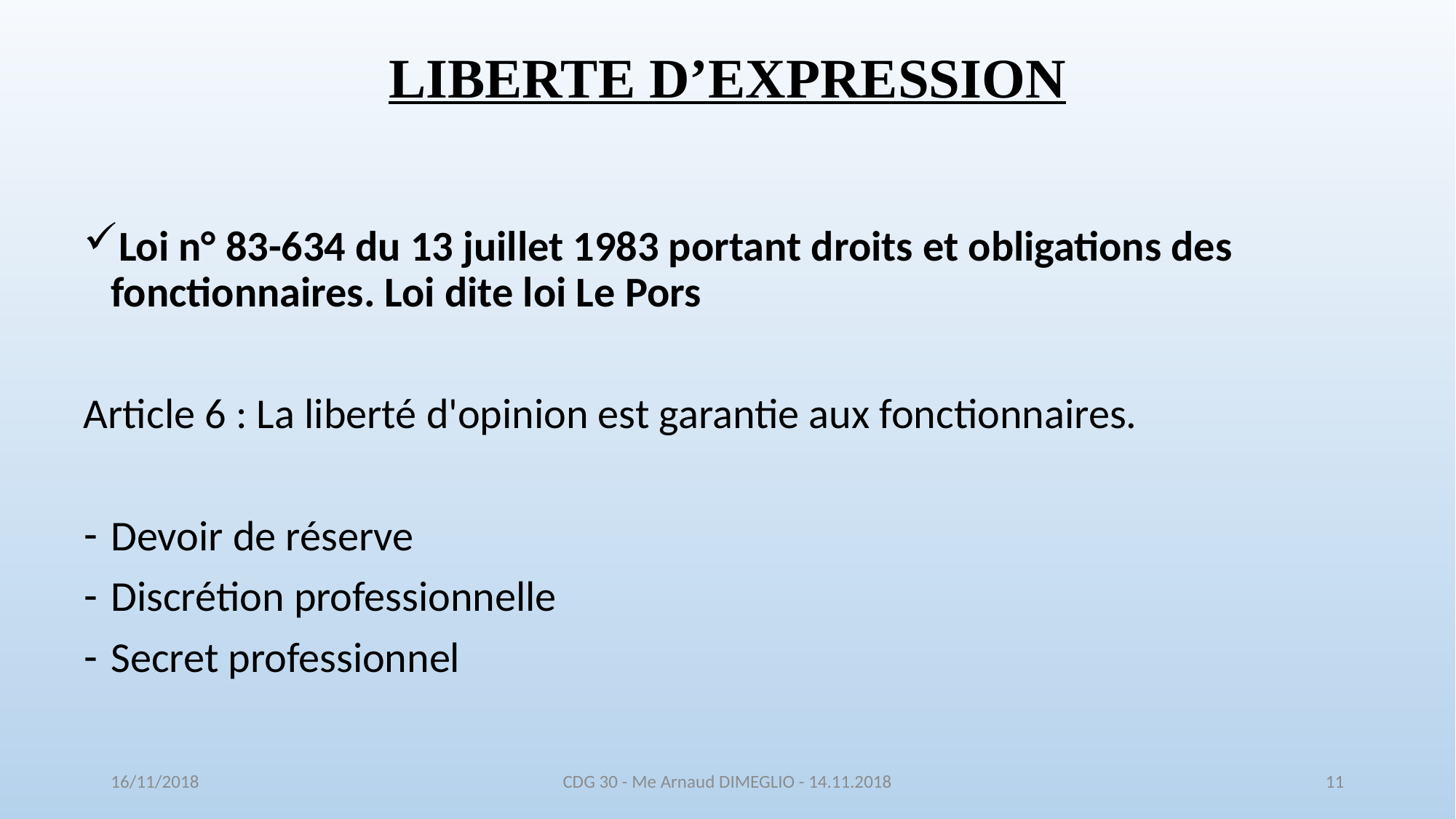

# LIBERTE D’EXPRESSION

Loi n° 83-634 du 13 juillet 1983 portant droits et obligations des fonctionnaires. Loi dite loi Le Pors

Article 6 : La liberté d'opinion est garantie aux fonctionnaires.

Devoir de réserve
Discrétion professionnelle
Secret professionnel
16/11/2018
CDG 30 - Me Arnaud DIMEGLIO - 14.11.2018
11